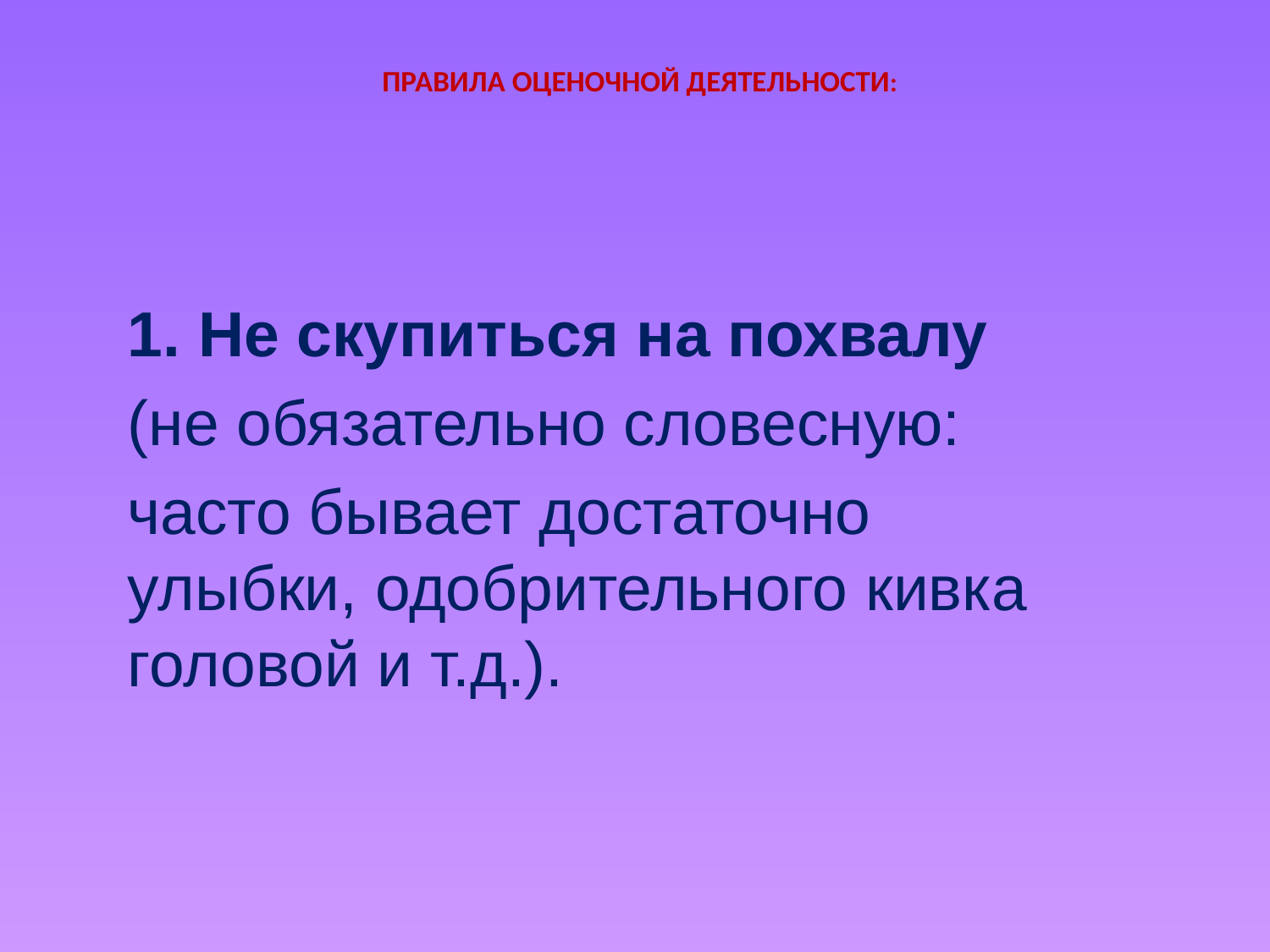

# Правила оценочной деятельности:
1. Не скупиться на похвалу
(не обязательно словесную:
часто бывает достаточно улыбки, одобрительного кивка головой и т.д.).